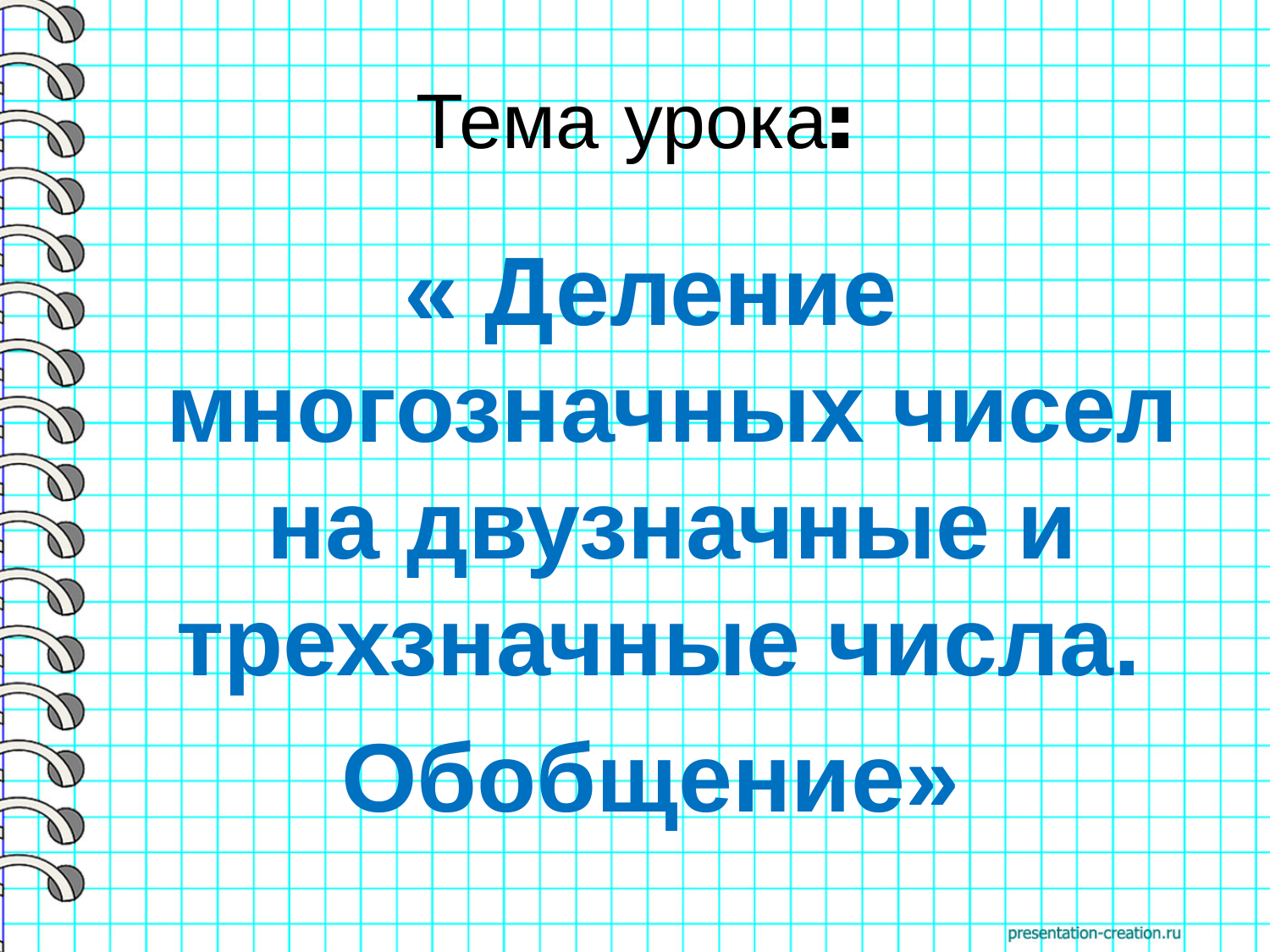

# Тема урока:
« Деление многозначных чисел на двузначные и трехзначные числа.
Обобщение»